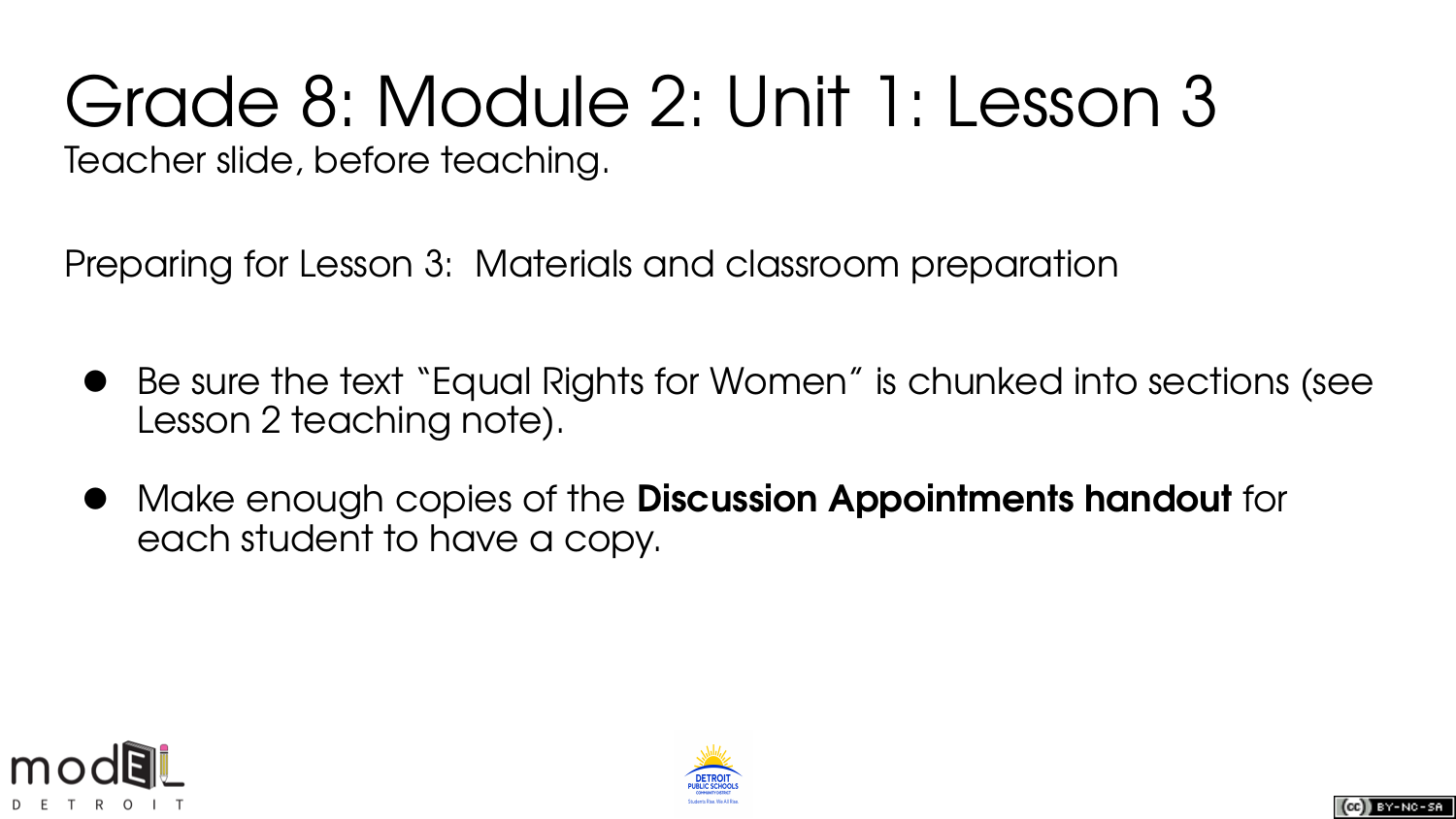

# Grade 8: Module 2: Unit 1: Lesson 3
Teacher slide, before teaching.
Preparing for Lesson 3:  Materials and classroom preparation

Be sure the text “Equal Rights for Women” is chunked into sections (see Lesson 2 teaching note).

Make enough copies of the Discussion Appointments handout for each student to have a copy.